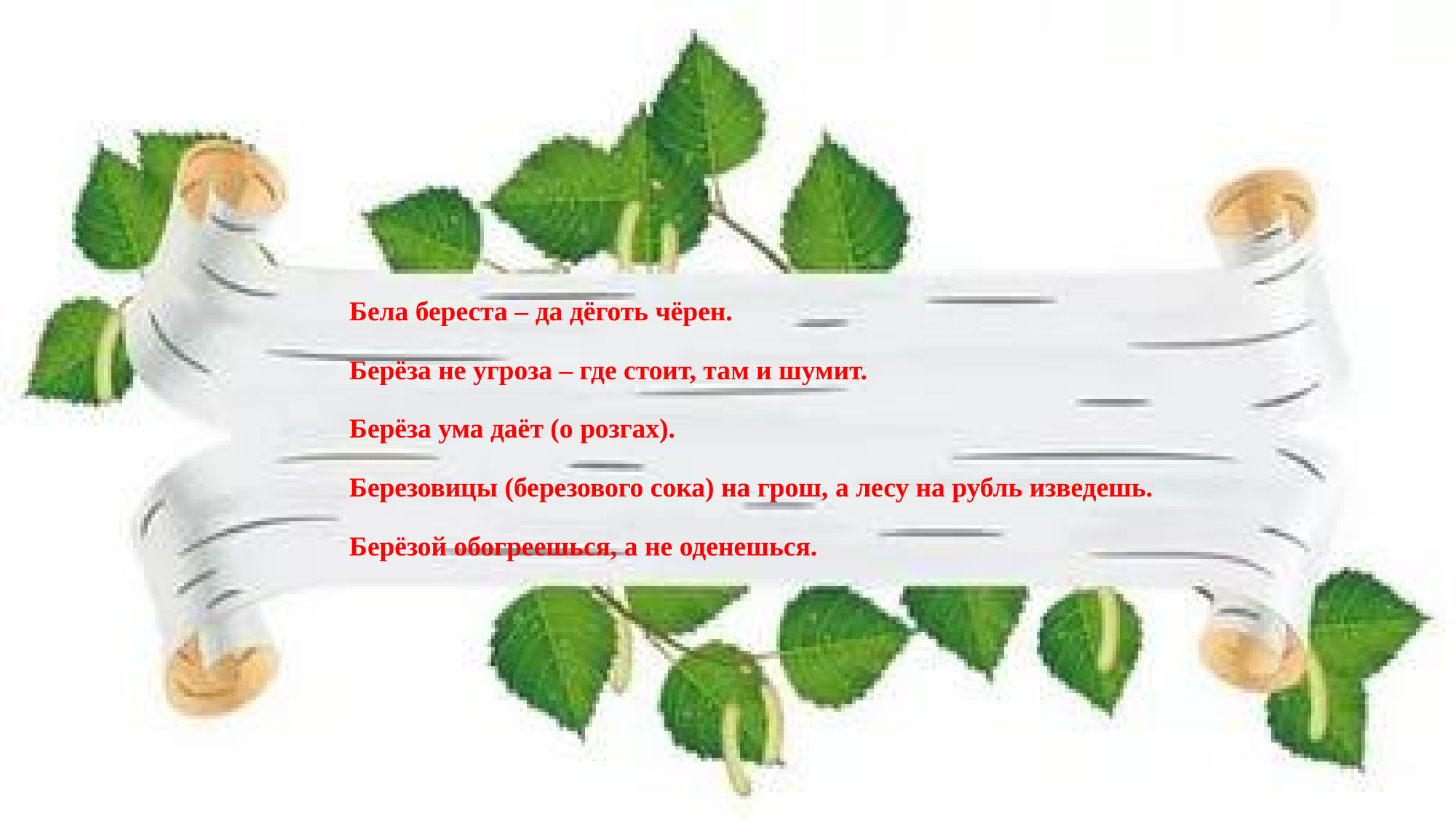

# Бела береста – да дёготь чёрен. Берёза не угроза – где стоит, там и шумит. Берёза ума даёт (о розгах). Березовицы (березового сока) на грош, а лесу на рубль изведешь. Берёзой обогреешься, а не оденешься.